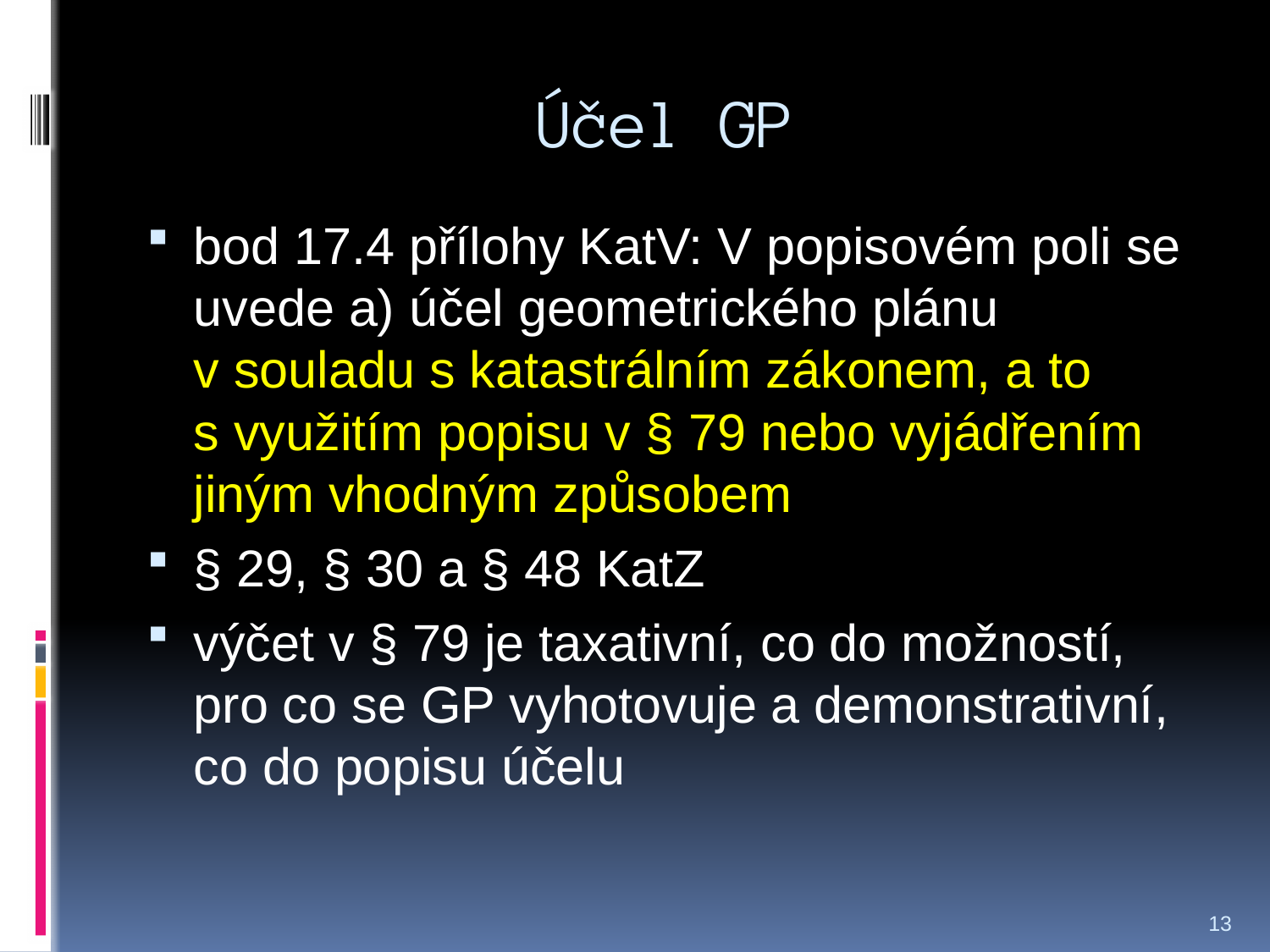

# Účel GP
bod 17.4 přílohy KatV: V popisovém poli se uvede a) účel geometrického plánu v souladu s katastrálním zákonem, a to s využitím popisu v § 79 nebo vyjádřením jiným vhodným způsobem
§ 29, § 30 a § 48 KatZ
výčet v § 79 je taxativní, co do možností, pro co se GP vyhotovuje a demonstrativní, co do popisu účelu

13